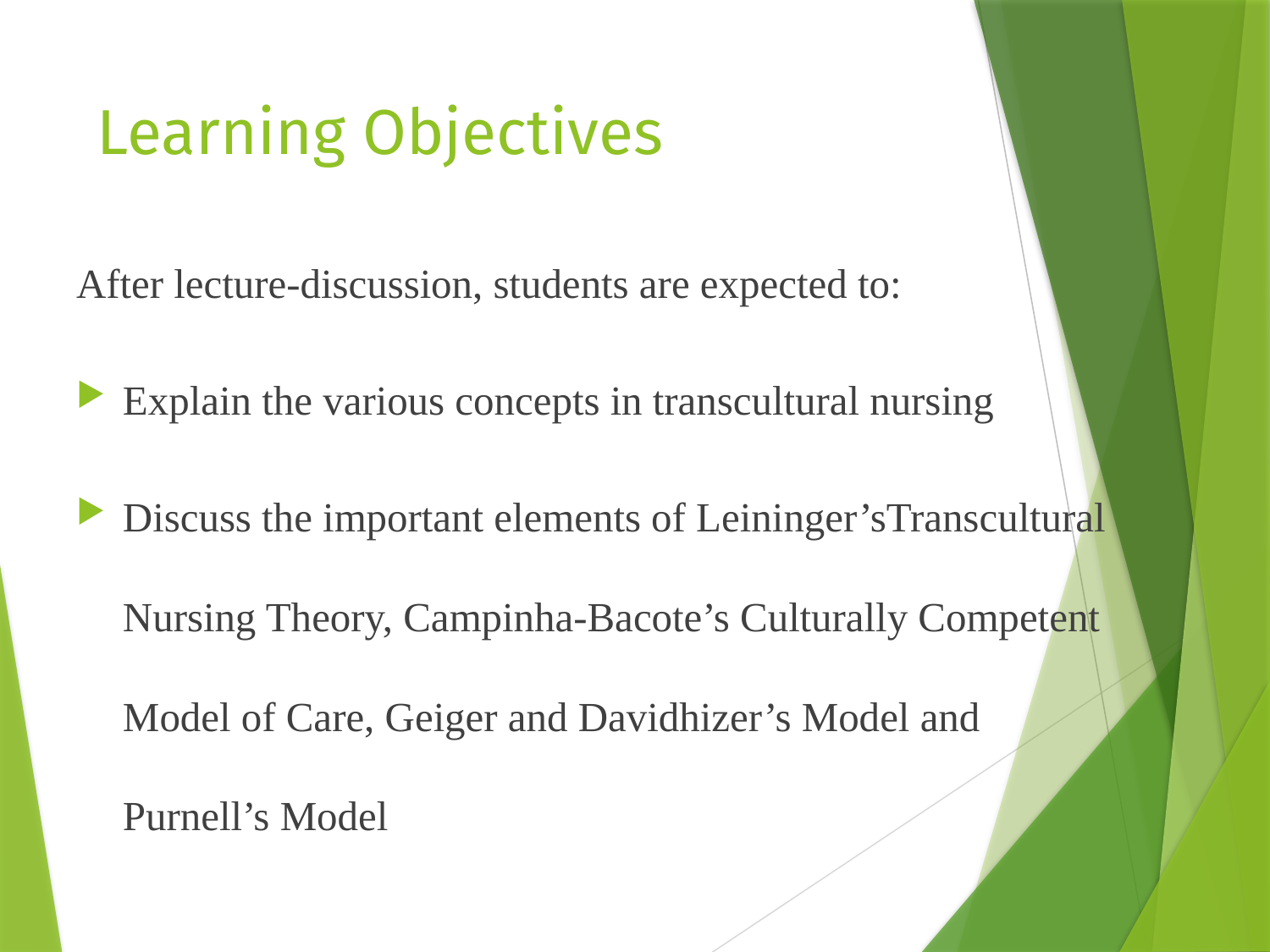

# Learning Objectives
After lecture-discussion, students are expected to:
Explain the various concepts in transcultural nursing
Discuss the important elements of Leininger’sTranscultural Nursing Theory, Campinha-Bacote’s Culturally Competent Model of Care, Geiger and Davidhizer’s Model and Purnell’s Model